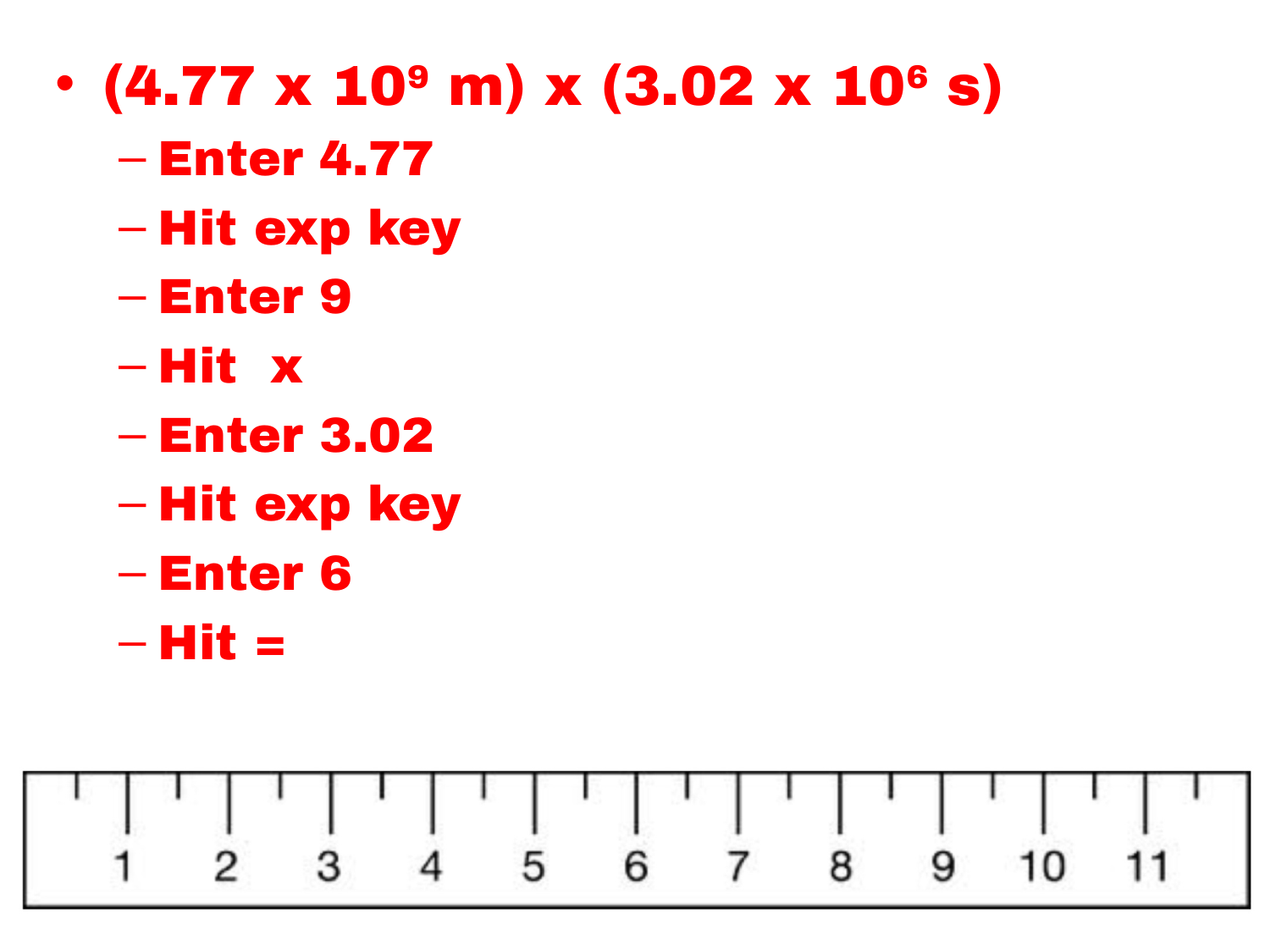

(4.77 x 109 m) x (3.02 x 106 s)
Enter 4.77
Hit exp key
Enter 9
Hit  x
Enter 3.02
Hit exp key
Enter 6
Hit =